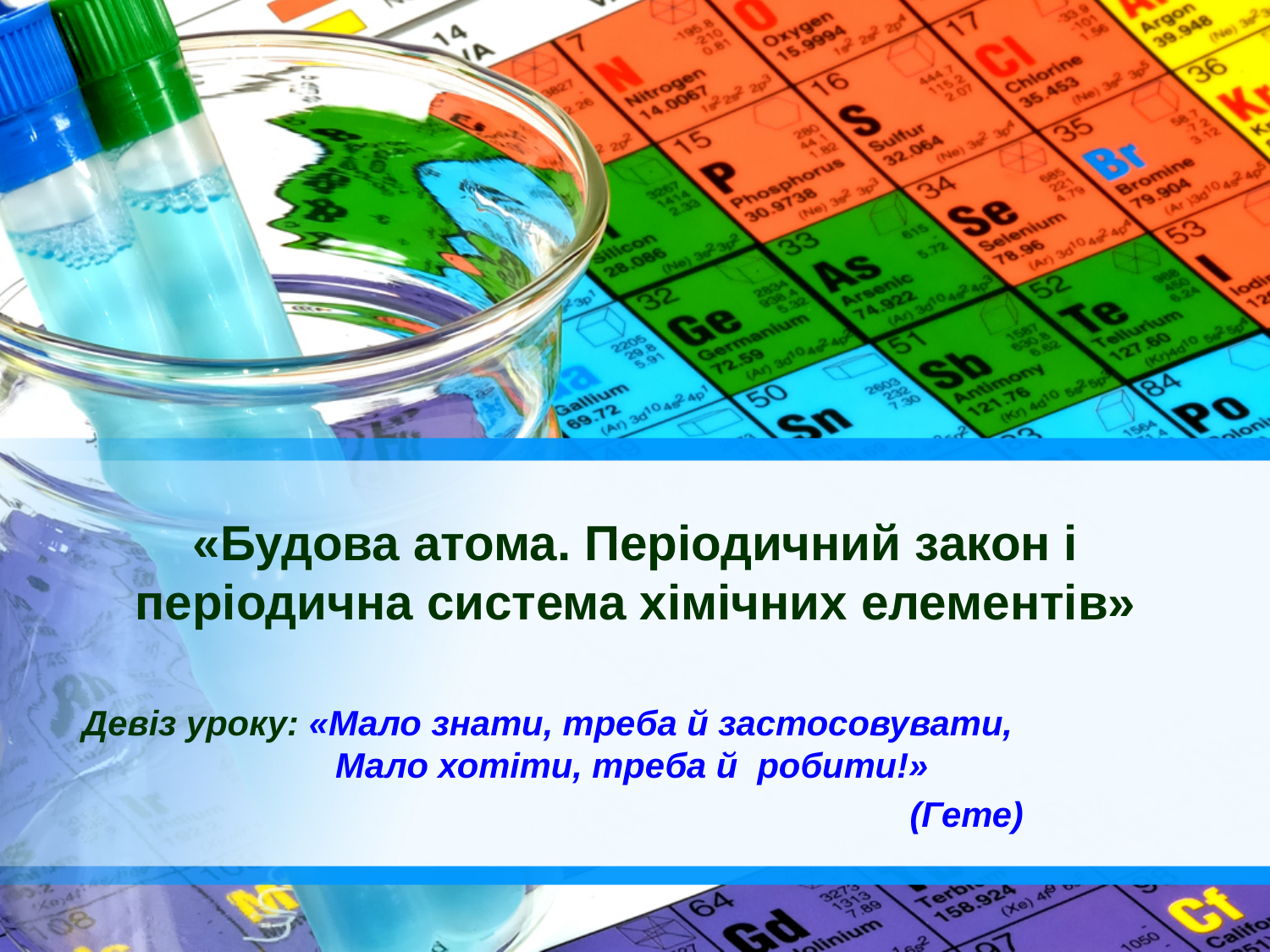

# «Будова атома. Періодичний закон і періодична система хімічних елементів»

Девіз уроку: «Мало знати, треба й застосовувати,
                          Мало хотіти, треба й  робити!»
                                                                                     (Гете)